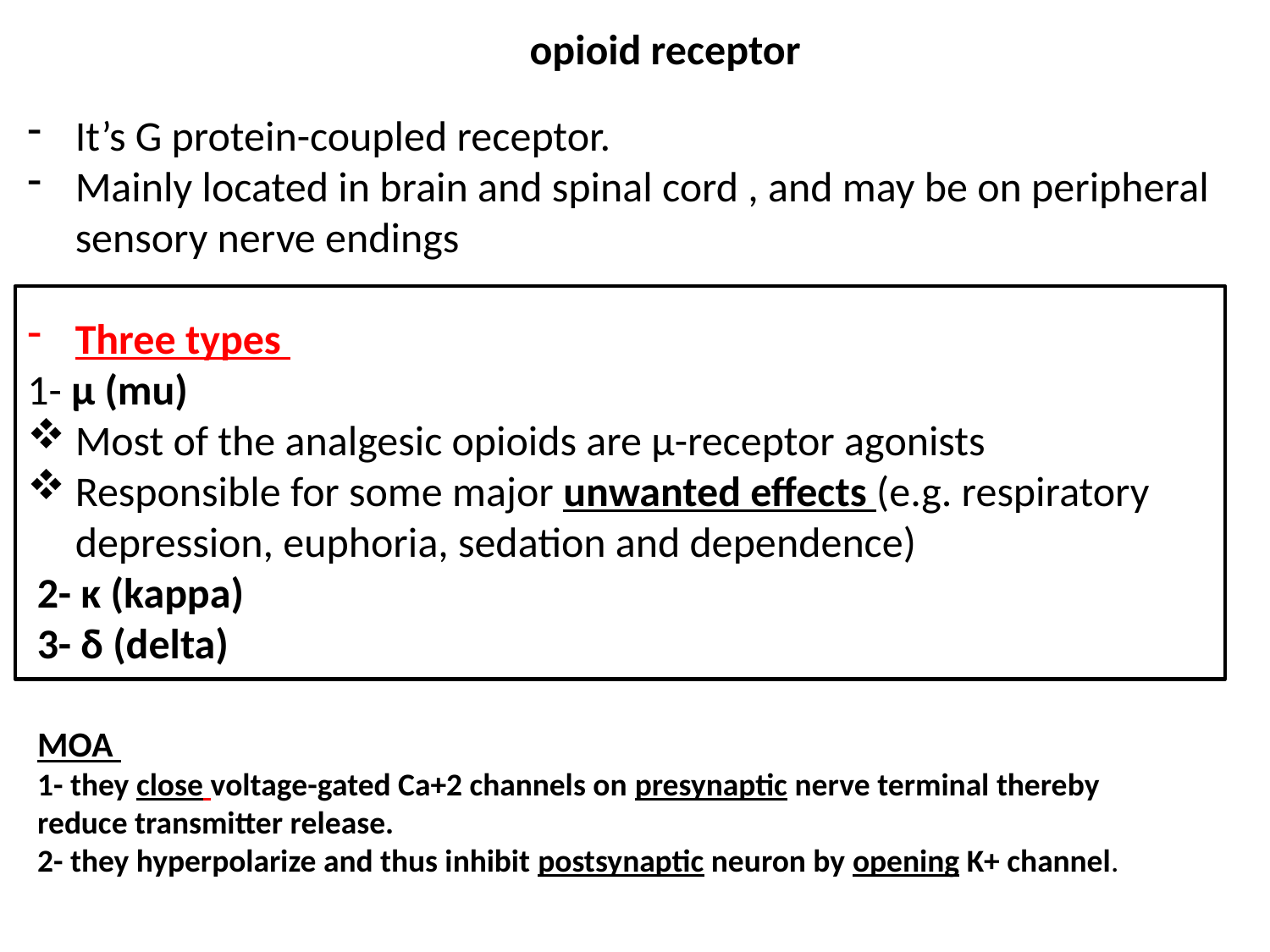

opioid receptor
It’s G protein-coupled receptor.
Mainly located in brain and spinal cord , and may be on peripheral sensory nerve endings

Three types
1- μ (mu)
Most of the analgesic opioids are μ-receptor agonists
Responsible for some major unwanted effects (e.g. respiratory depression, euphoria, sedation and dependence)
 2- κ (kappa)
 3- δ (delta)

MOA
1- they close voltage-gated Ca+2 channels on presynaptic nerve terminal thereby reduce transmitter release.
2- they hyperpolarize and thus inhibit postsynaptic neuron by opening K+ channel.